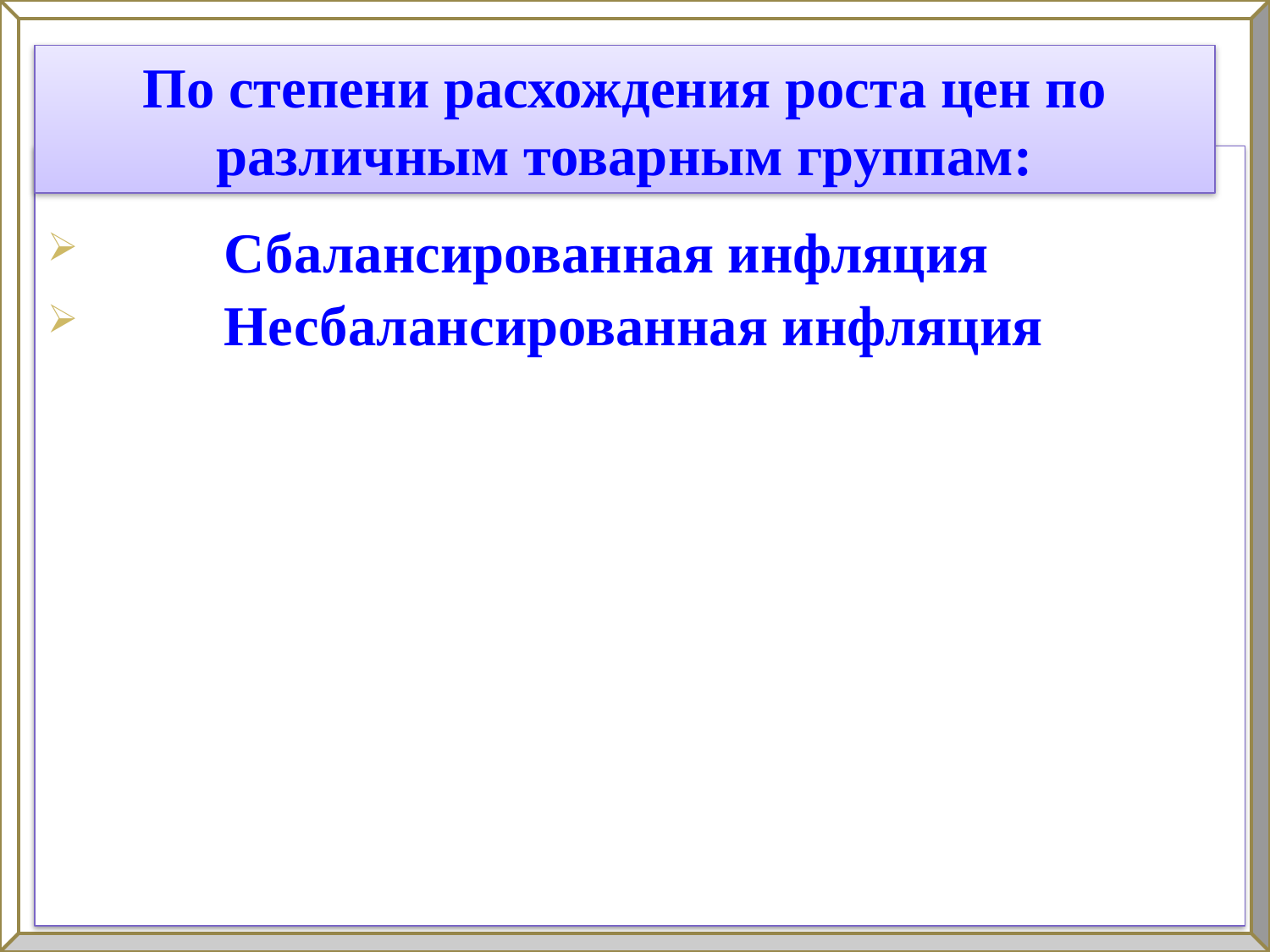

По степени расхождения роста цен по различным товарным группам:

        Сбалансированная инфляция
        Несбалансированная инфляция